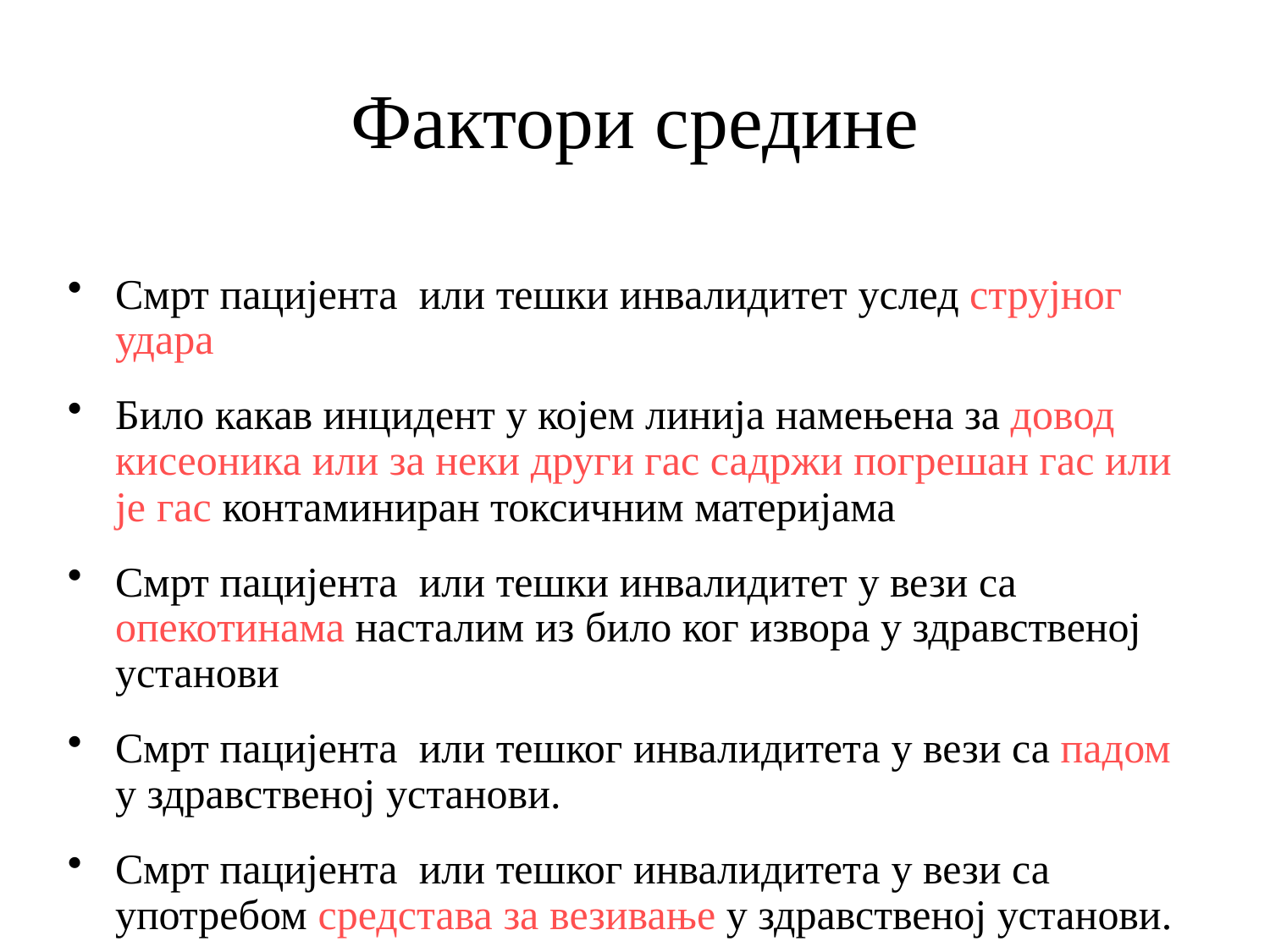

# Фактори средине
Смрт пацијента  или тешки инвалидитет услед струјног удара
Било какав инцидент у којем линија намењена за довод кисеоника или за неки други гас садржи погрешан гас или је гас контаминиран токсичним материјама
Смрт пацијента  или тешки инвалидитет у вези са опекотинама насталим из било ког извора у здравственој установи
Смрт пацијента  или тешког инвалидитета у вези са падом у здравственој установи.
Смрт пацијента  или тешког инвалидитета у вези са употребом средстава за везивање у здравственој установи.